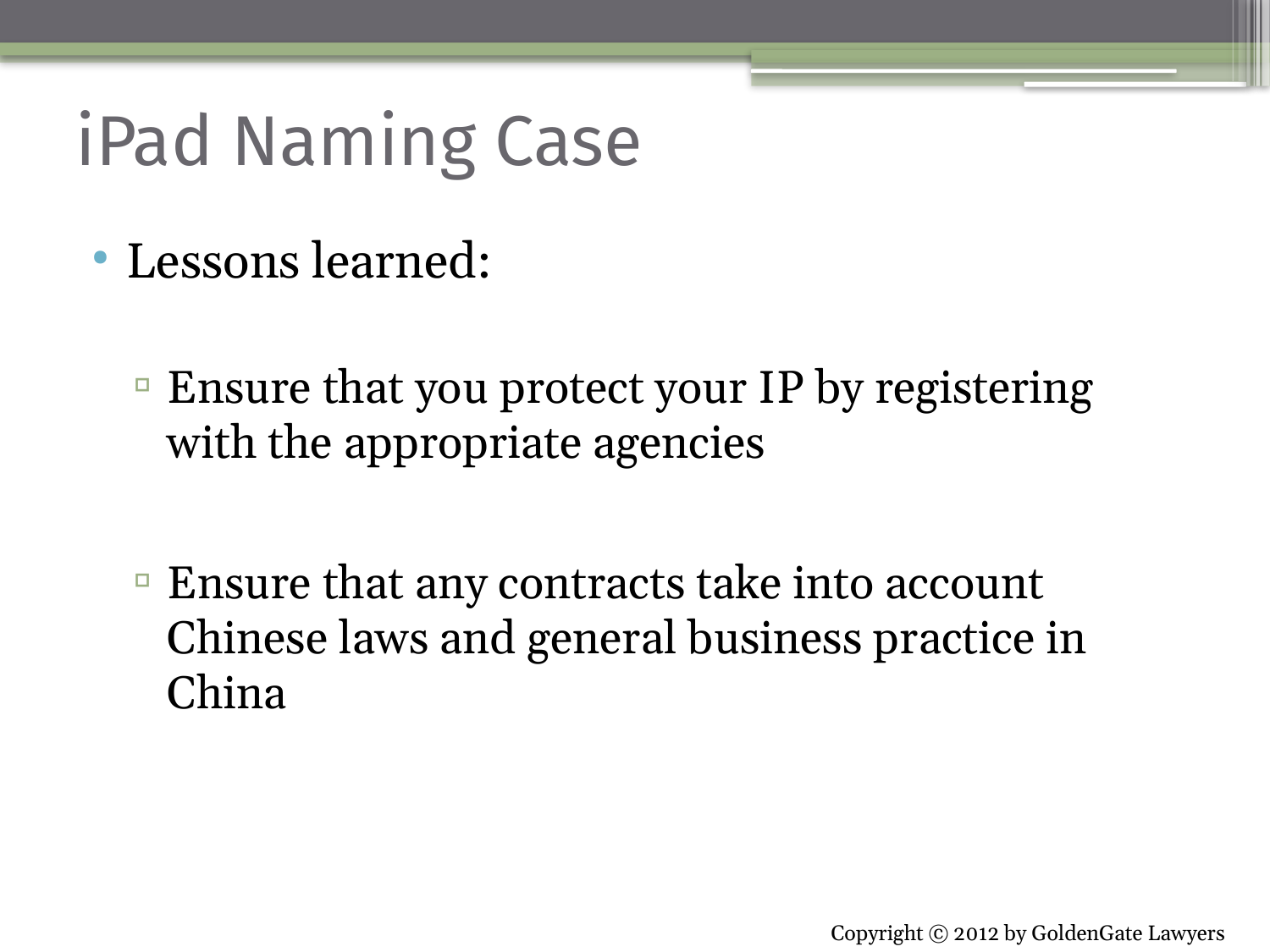

# iPad Naming Case
Lessons learned:

Ensure that you protect your IP by registering with the appropriate agencies

Ensure that any contracts take into account Chinese laws and general business practice in China
Copyright © 2012 by GoldenGate Lawyers